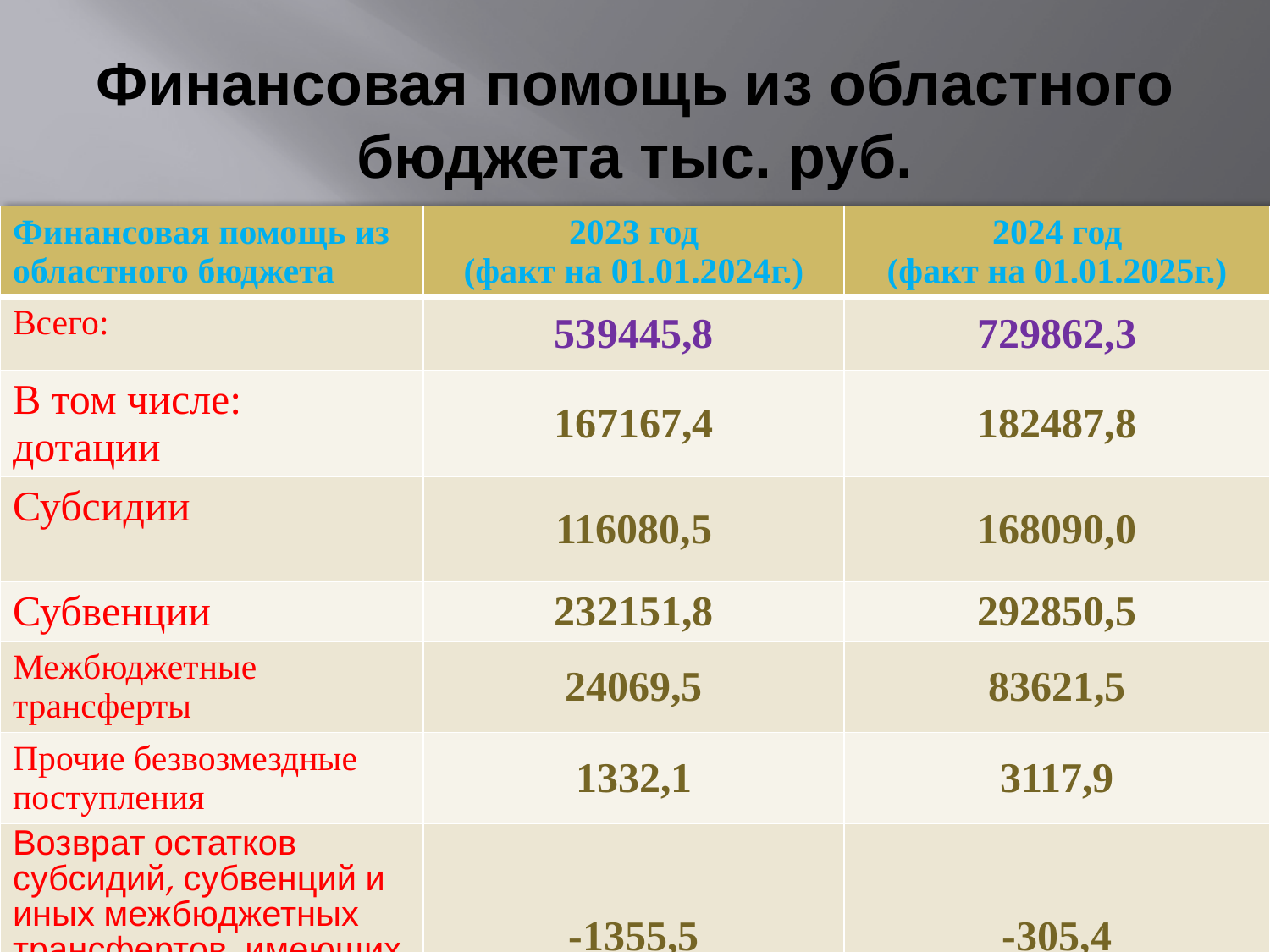

# Финансовая помощь из областного бюджета тыс. руб.
| Финансовая помощь из областного бюджета | 2023 год (факт на 01.01.2024г.) | 2024 год (факт на 01.01.2025г.) |
| --- | --- | --- |
| Всего: | 539445,8 | 729862,3 |
| В том числе: дотации | 167167,4 | 182487,8 |
| Субсидии | 116080,5 | 168090,0 |
| Субвенции | 232151,8 | 292850,5 |
| Межбюджетные трансферты | 24069,5 | 83621,5 |
| Прочие безвозмездные поступления | 1332,1 | 3117,9 |
| Возврат остатков субсидий, субвенций и иных межбюджетных трансфертов, имеющих целевое назначение, прошлых лет | -1355,5 | -305,4 |